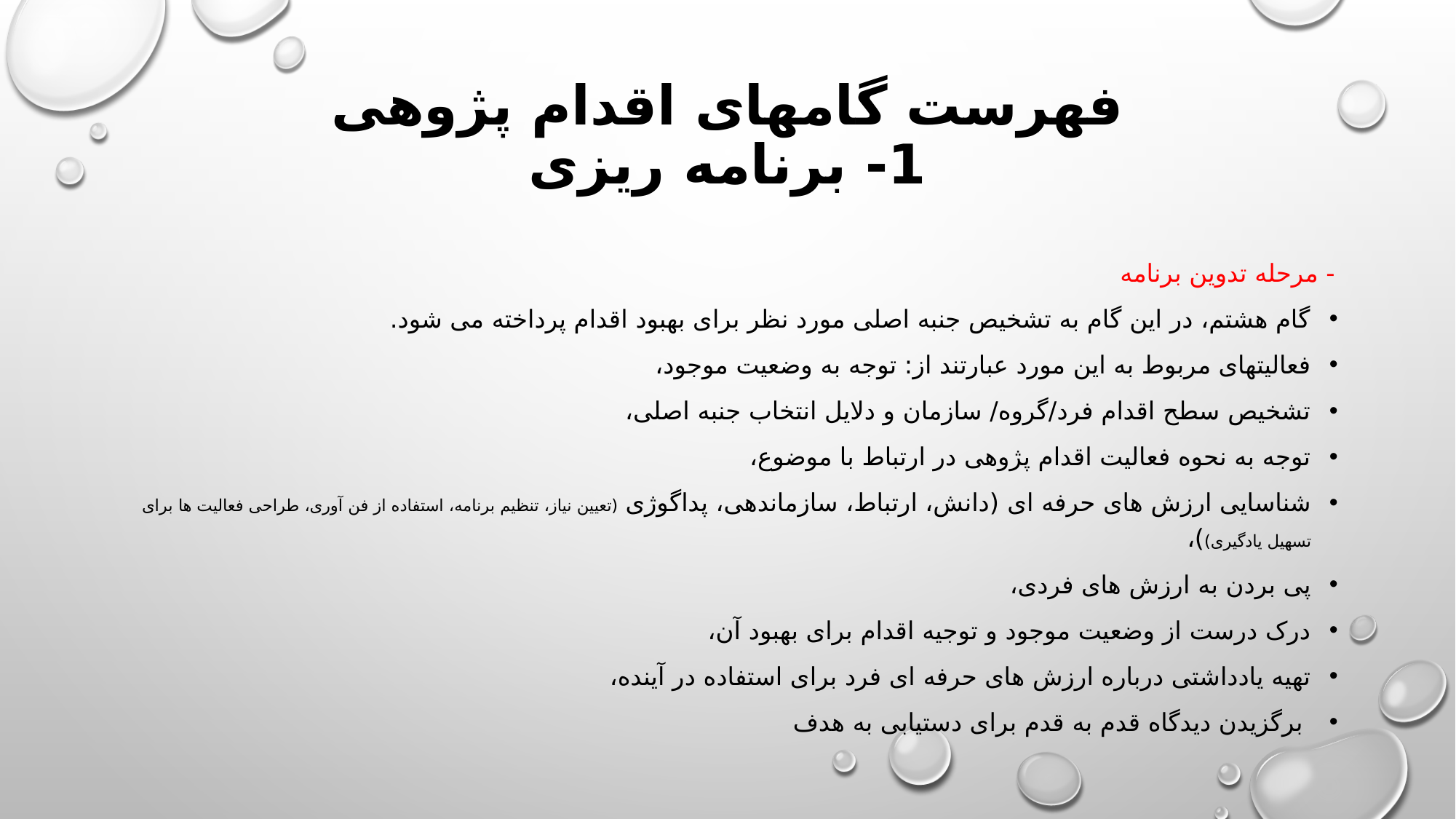

# فهرست گامهای اقدام پژوهی 1- برنامه ریزی
- مرحله تدوین برنامه
گام هشتم، در این گام به تشخیص جنبه اصلی مورد نظر برای بهبود اقدام پرداخته می شود.
فعالیتهای مربوط به این مورد عبارتند از: توجه به وضعیت موجود،
تشخیص سطح اقدام فرد/گروه/ سازمان و دلایل انتخاب جنبه اصلی،
توجه به نحوه فعالیت اقدام پژوهی در ارتباط با موضوع،
شناسایی ارزش های حرفه ای (دانش، ارتباط، سازماندهی، پداگوژی (تعیین نیاز، تنظیم برنامه، استفاده از فن آوری، طراحی فعالیت ها برای تسهیل یادگیری))،
پی بردن به ارزش های فردی،
درک درست از وضعیت موجود و توجیه اقدام برای بهبود آن،
تهیه یادداشتی درباره ارزش های حرفه ای فرد برای استفاده در آینده،
 برگزیدن دیدگاه قدم به قدم برای دستیابی به هدف